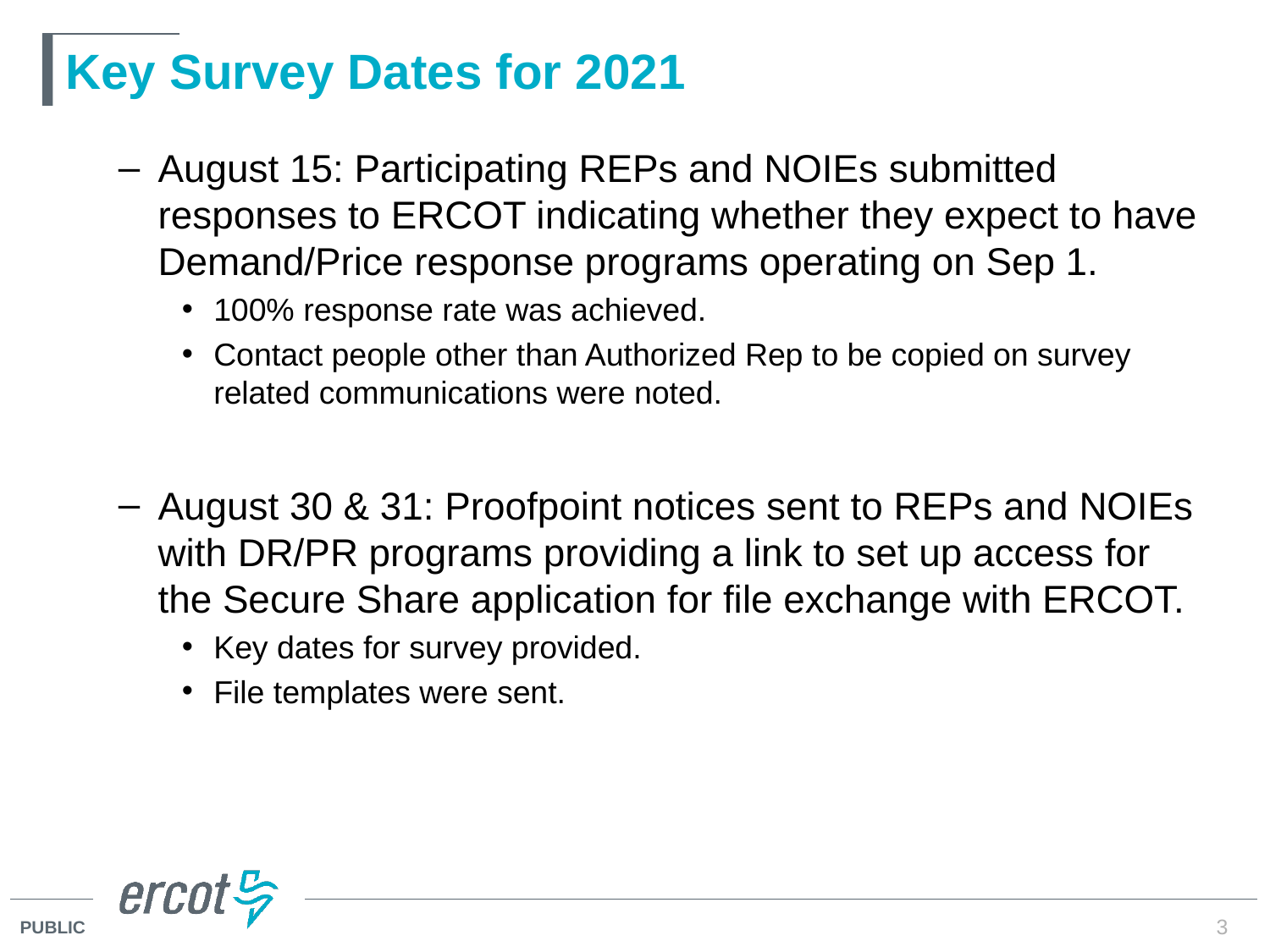

# Key Survey Dates for 2021
August 15: Participating REPs and NOIEs submitted responses to ERCOT indicating whether they expect to have Demand/Price response programs operating on Sep 1.
100% response rate was achieved.
Contact people other than Authorized Rep to be copied on survey related communications were noted.

August 30 & 31: Proofpoint notices sent to REPs and NOIEs with DR/PR programs providing a link to set up access for the Secure Share application for file exchange with ERCOT.
Key dates for survey provided.
File templates were sent.
3